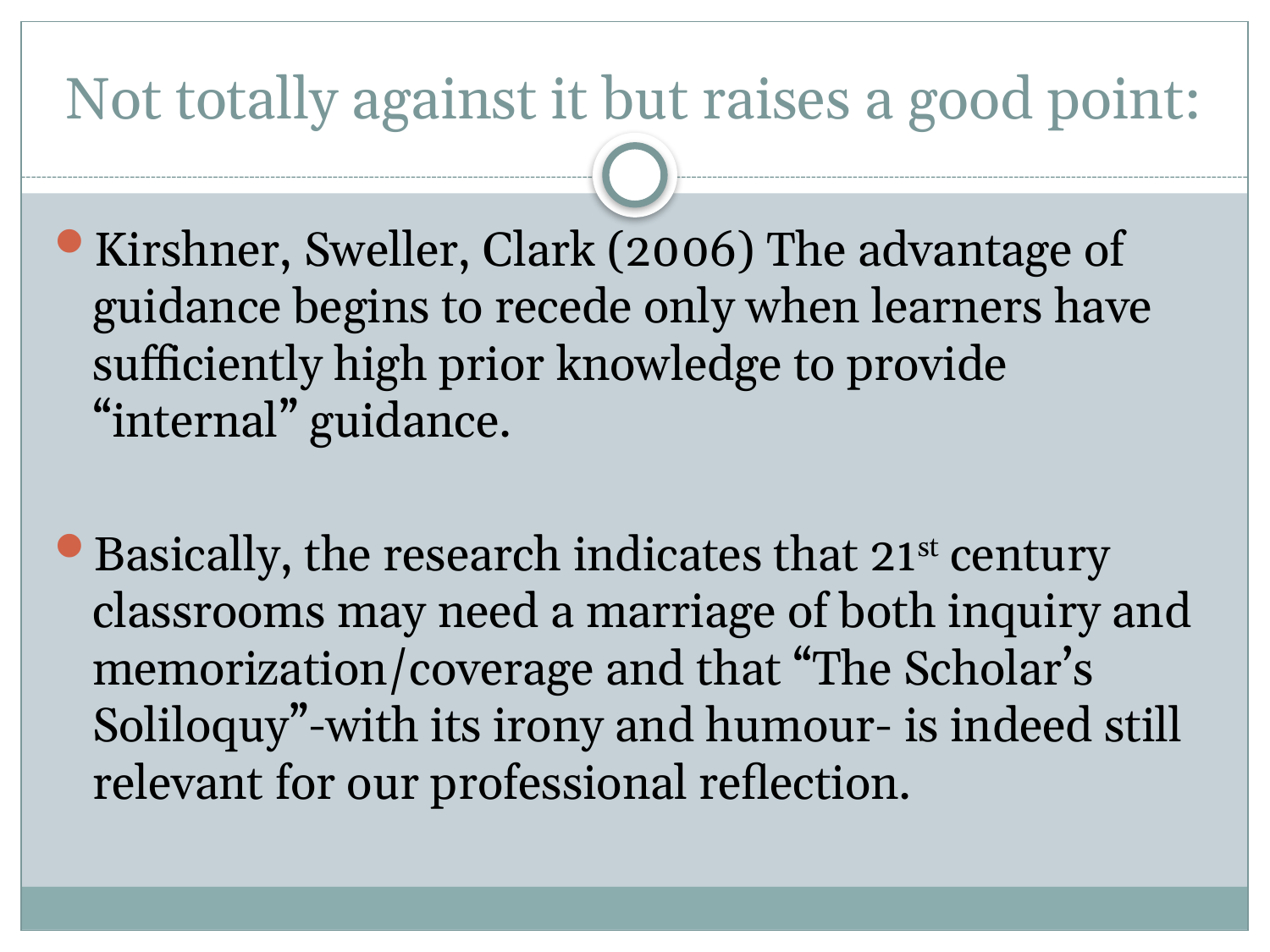

# Not totally against it but raises a good point:
Kirshner, Sweller, Clark (2006) The advantage of guidance begins to recede only when learners have sufficiently high prior knowledge to provide “internal” guidance.

Basically, the research indicates that 21st century classrooms may need a marriage of both inquiry and memorization/coverage and that “The Scholar’s Soliloquy”-with its irony and humour- is indeed still relevant for our professional reflection.